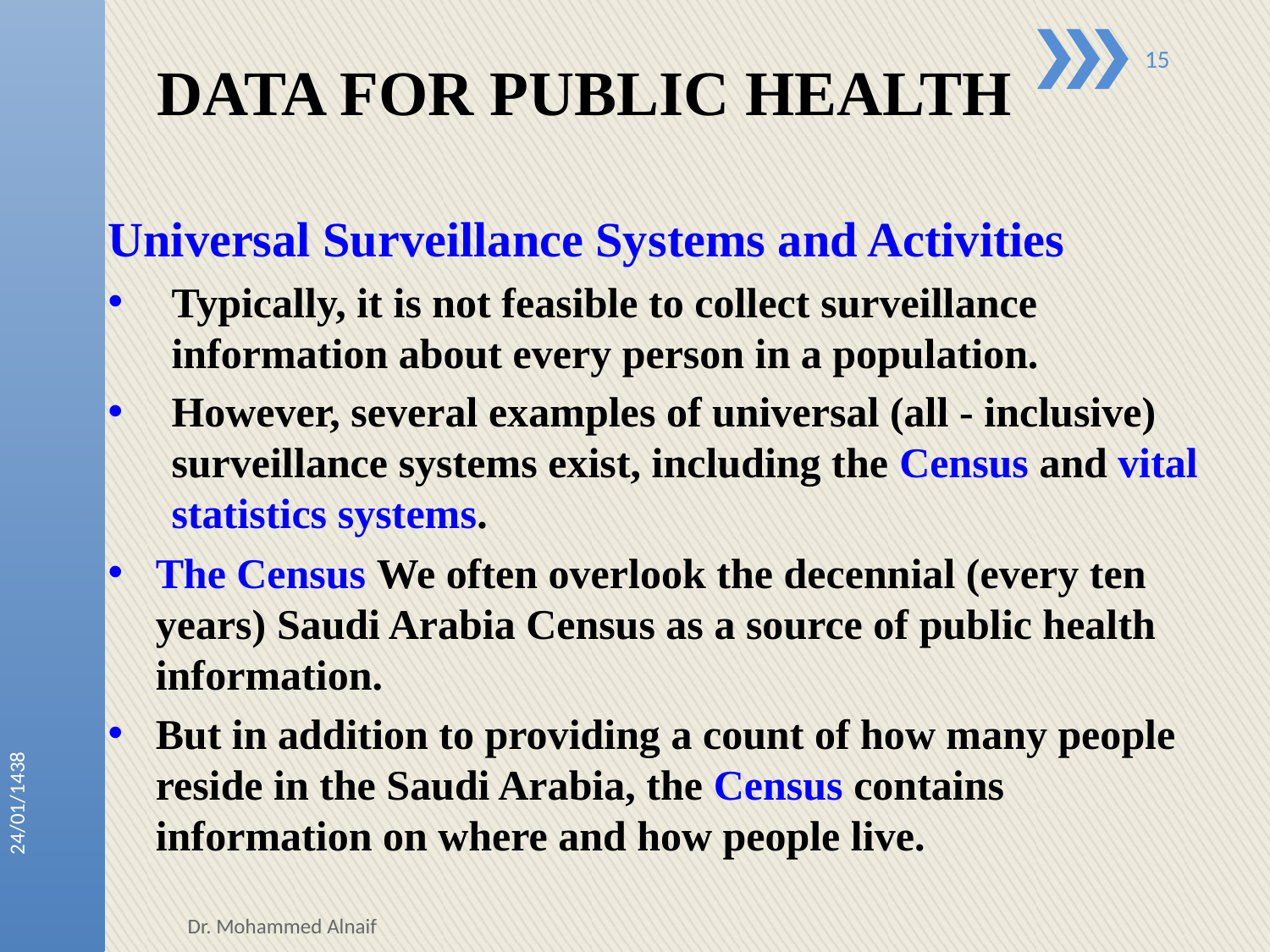

# DATA FOR PUBLIC HEALTH
15
Universal Surveillance Systems and Activities
Typically, it is not feasible to collect surveillance information about every person in a population.
However, several examples of universal (all - inclusive) surveillance systems exist, including the Census and vital statistics systems.
The Census We often overlook the decennial (every ten years) Saudi Arabia Census as a source of public health information.
But in addition to providing a count of how many people reside in the Saudi Arabia, the Census contains information on where and how people live.
24/01/1438
Dr. Mohammed Alnaif